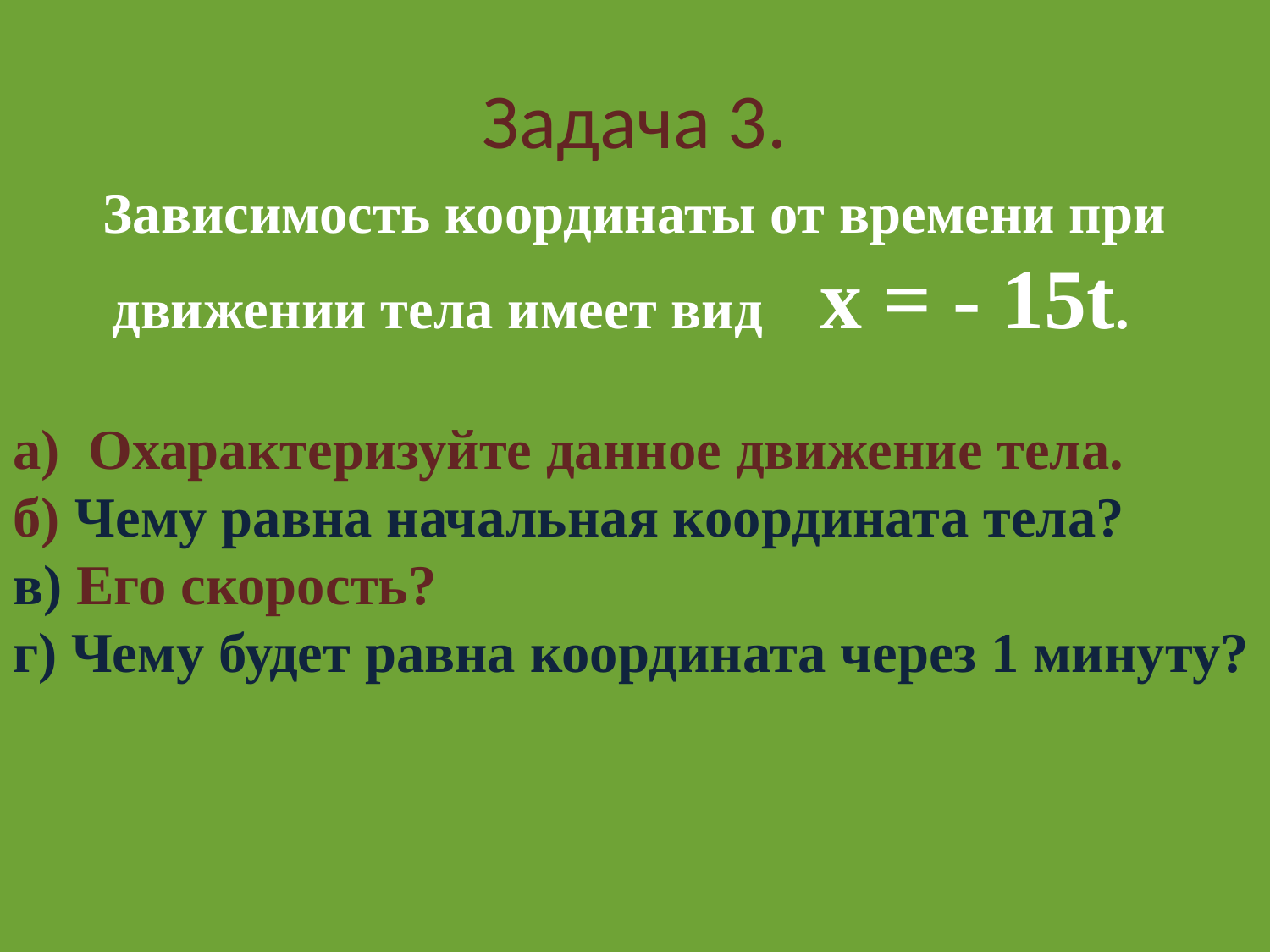

# Задача 3.
Зависимость координаты от времени при движении тела имеет вид    х = - 15t.

а)  Охарактеризуйте данное движение тела.
б) Чему равна начальная координата тела?
в) Его скорость?
г) Чему будет равна координата через 1 минуту?